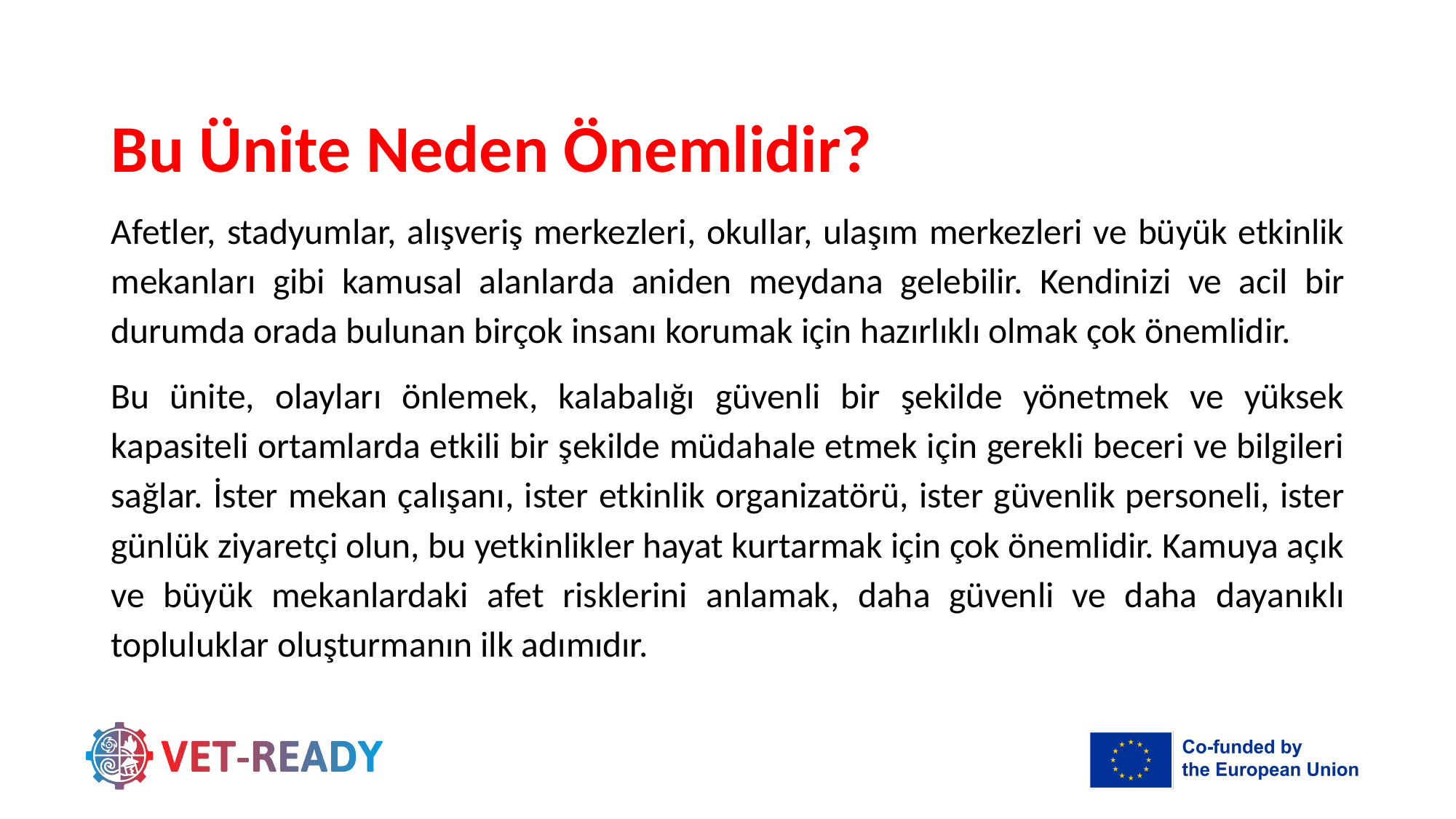

# Bu Ünite Neden Önemlidir?
Afetler, stadyumlar, alışveriş merkezleri, okullar, ulaşım merkezleri ve büyük etkinlik mekanları gibi kamusal alanlarda aniden meydana gelebilir. Kendinizi ve acil bir durumda orada bulunan birçok insanı korumak için hazırlıklı olmak çok önemlidir.
Bu ünite, olayları önlemek, kalabalığı güvenli bir şekilde yönetmek ve yüksek kapasiteli ortamlarda etkili bir şekilde müdahale etmek için gerekli beceri ve bilgileri sağlar. İster mekan çalışanı, ister etkinlik organizatörü, ister güvenlik personeli, ister günlük ziyaretçi olun, bu yetkinlikler hayat kurtarmak için çok önemlidir. Kamuya açık ve büyük mekanlardaki afet risklerini anlamak, daha güvenli ve daha dayanıklı topluluklar oluşturmanın ilk adımıdır.